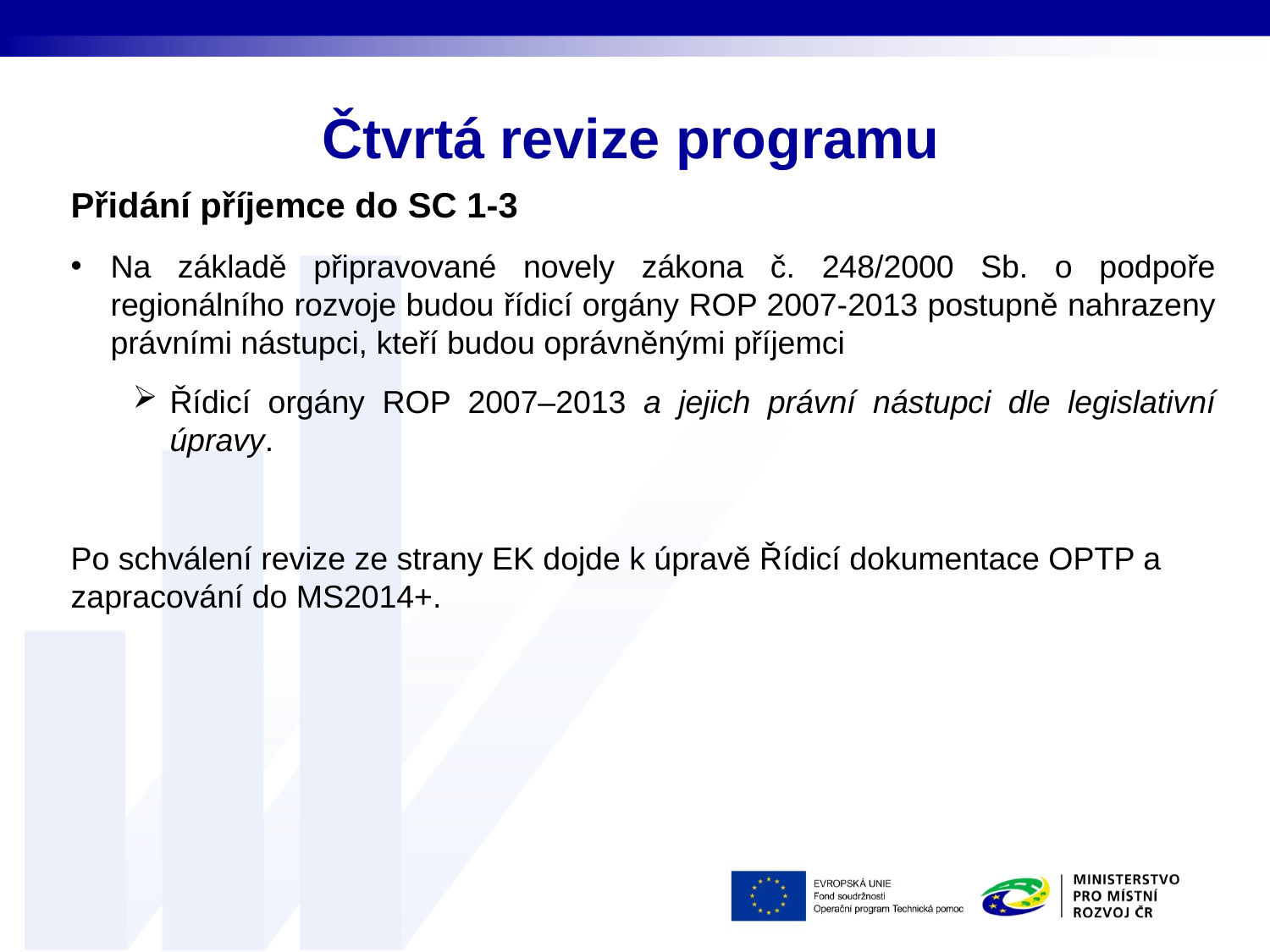

# Čtvrtá revize programu
Přidání příjemce do SC 1-3
Na základě připravované novely zákona č. 248/2000 Sb. o podpoře regionálního rozvoje budou řídicí orgány ROP 2007-2013 postupně nahrazeny právními nástupci, kteří budou oprávněnými příjemci
Řídicí orgány ROP 2007–2013 a jejich právní nástupci dle legislativní úpravy.

Po schválení revize ze strany EK dojde k úpravě Řídicí dokumentace OPTP a zapracování do MS2014+.